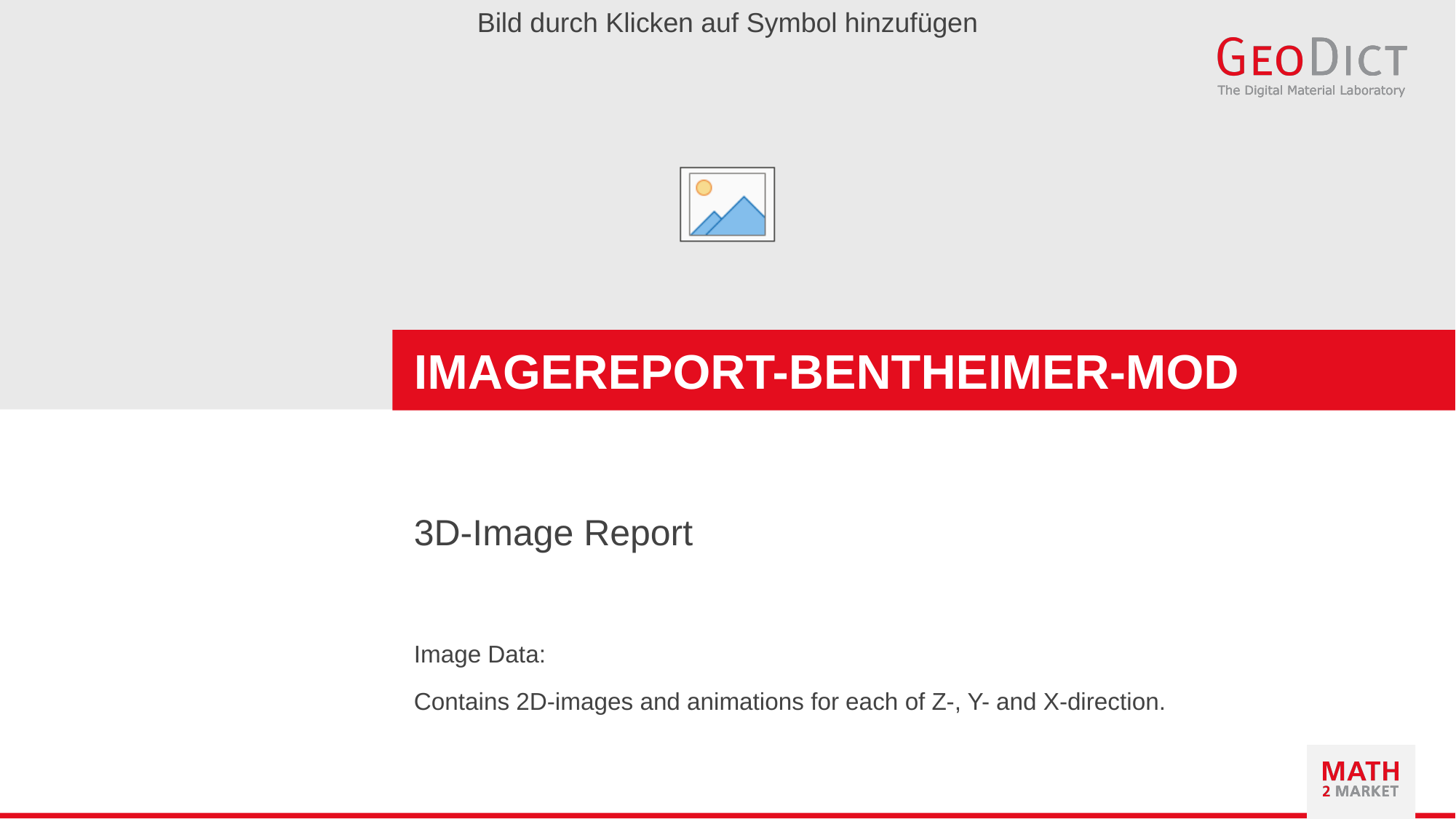

# ImageReport-Bentheimer-mod
3D-Image Report
Image Data:
Contains 2D-images and animations for each of Z-, Y- and X-direction.